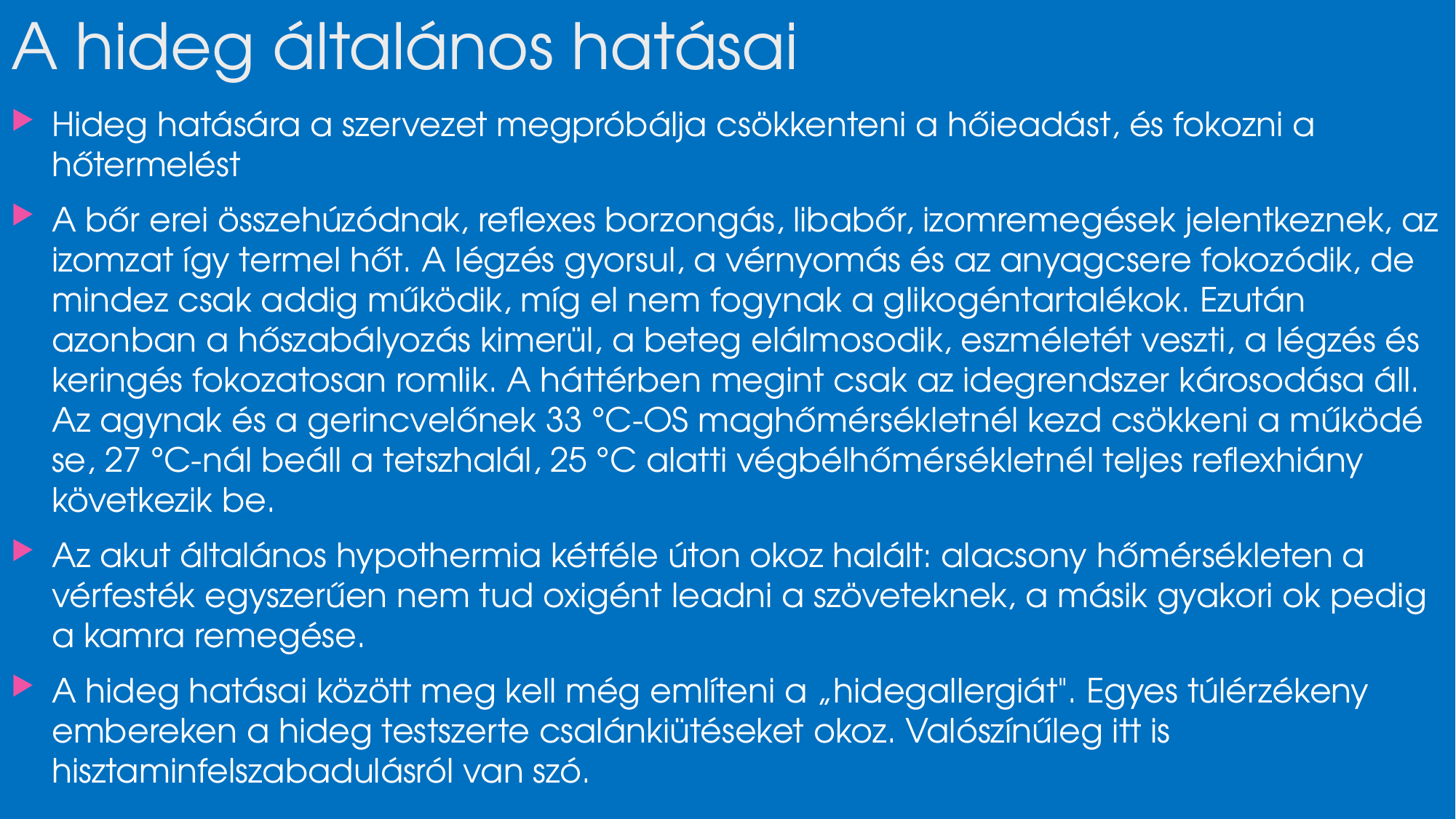

# A hideg általános hatásai
Hideg hatására a szervezet megpróbálja csökkenteni a hőieadást, és fokozni a hőtermelést
A bőr erei összehúzódnak, reflexes borzongás, libabőr, izomremegések jelentkeznek, az izomzat így termel hőt. A légzés gyorsul, a vérnyomás és az anyagcsere fokozódik, de mindez csak addig működik, míg el nem fogynak a glikogéntartalékok. Ezután azonban a hőszabályozás kimerül, a beteg elálmosodik, eszméletét veszti, a légzés és keringés fokozatosan romlik. A háttérben megint csak az idegrendszer károsodása áll. Az agynak és a gerincvelőnek 33 °C-OS maghőmérsékletnél kezd csökkeni a működé­se, 27 °C-nál beáll a tetszhalál, 25 °C alatti végbélhőmérsékletnél teljes reflexhiány következik be.
Az akut általános hypothermia kétféle úton okoz halált: alacsony hőmérsékleten a vérfesték egyszerűen nem tud oxigént leadni a szöveteknek, a másik gyakori ok pedig a kamra remegése.
A hideg hatásai között meg kell még említeni a „hidegallergiát". Egyes túlérzékeny embereken a hideg testszerte csalánkiütéseket okoz. Valószínűleg itt is hisztaminfelszabadulásról van szó.